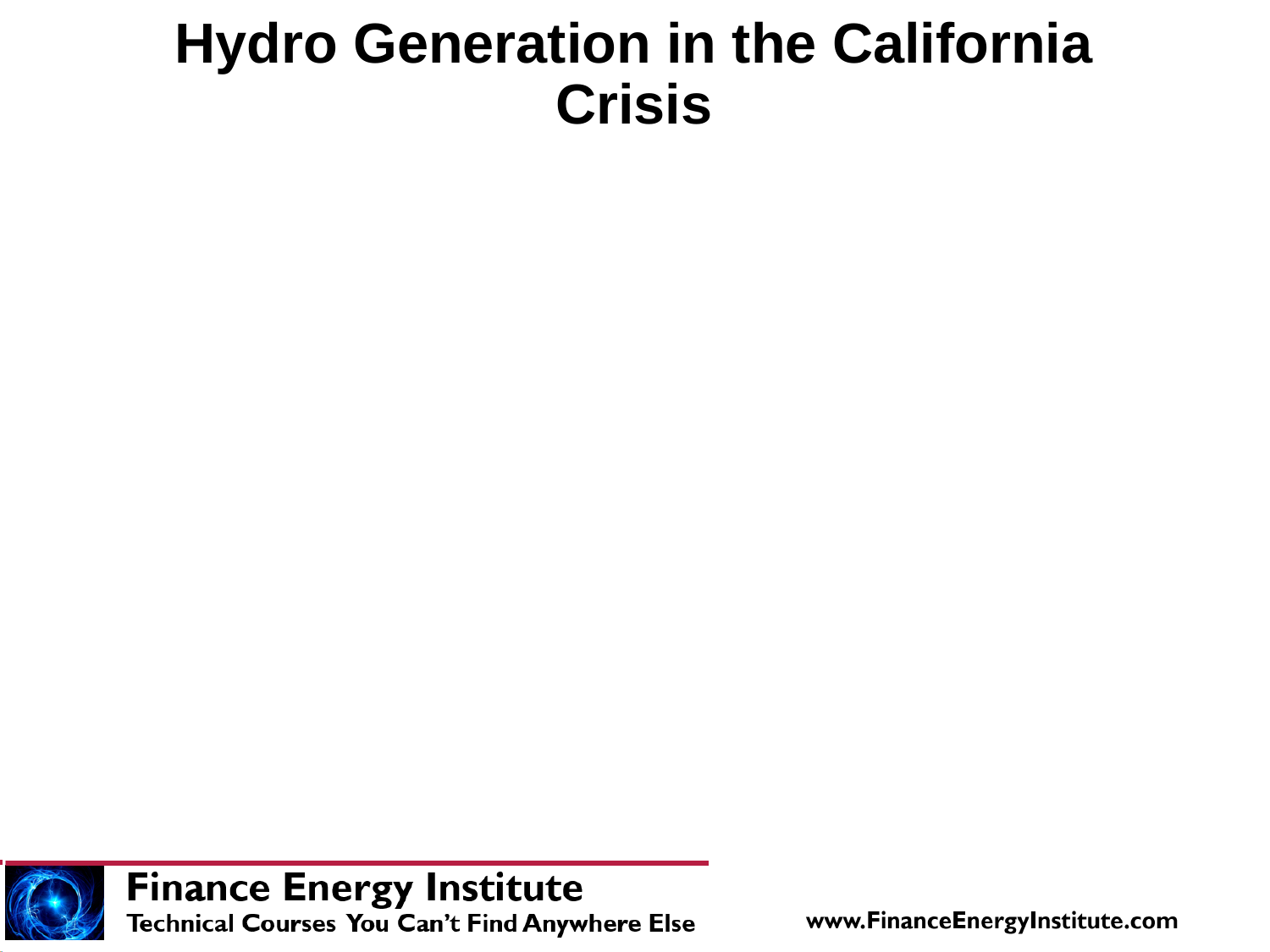

# Hydro Generation in the California Crisis